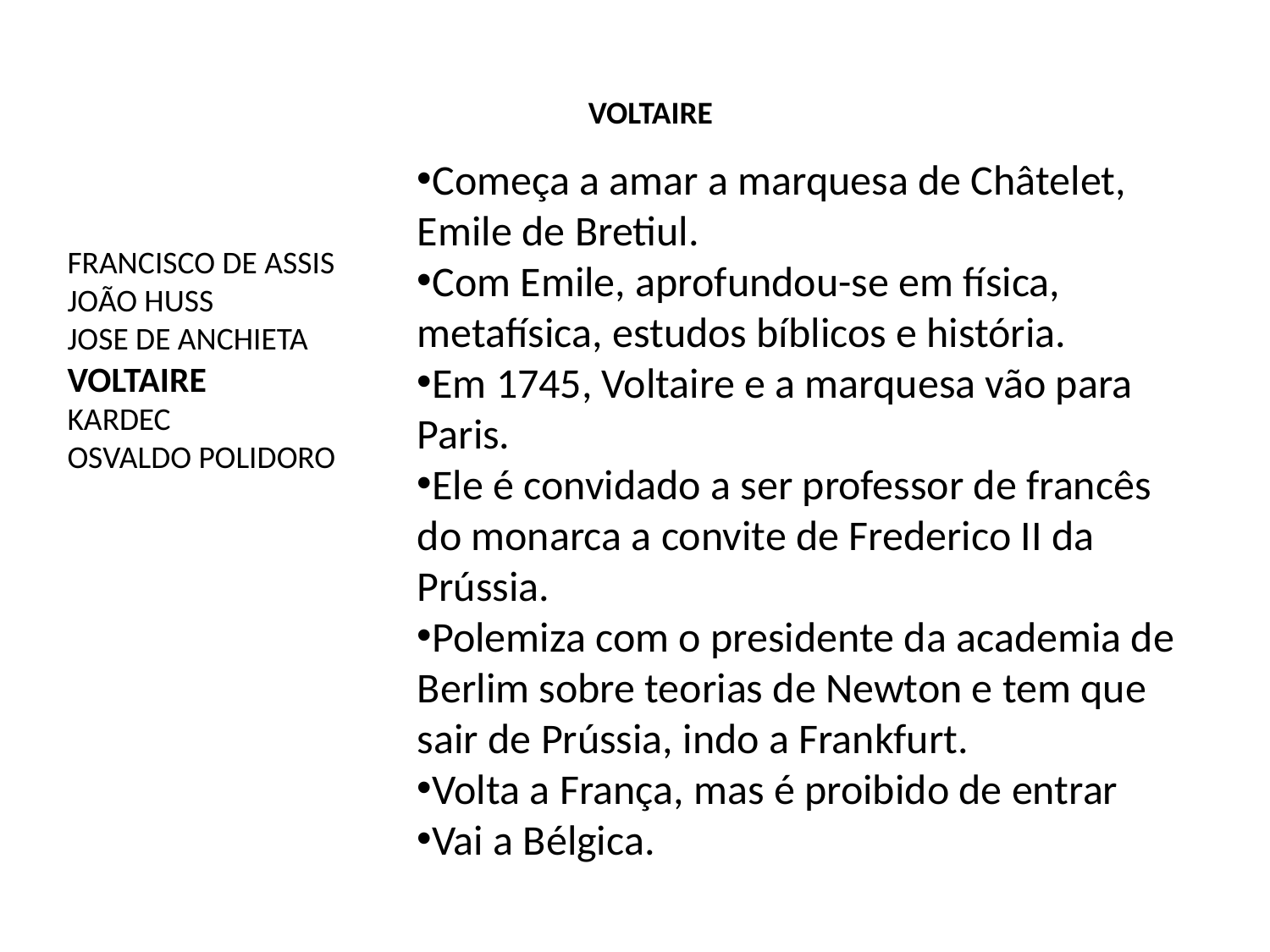

VOLTAIRE
Começa a amar a marquesa de Châtelet, Emile de Bretiul.
Com Emile, aprofundou-se em física, metafísica, estudos bíblicos e história.
Em 1745, Voltaire e a marquesa vão para Paris.
Ele é convidado a ser professor de francês do monarca a convite de Frederico II da Prússia.
Polemiza com o presidente da academia de Berlim sobre teorias de Newton e tem que sair de Prússia, indo a Frankfurt.
Volta a França, mas é proibido de entrar
Vai a Bélgica.
FRANCISCO DE ASSIS
JOÃO HUSS
JOSE DE ANCHIETA
VOLTAIRE
KARDEC
OSVALDO POLIDORO